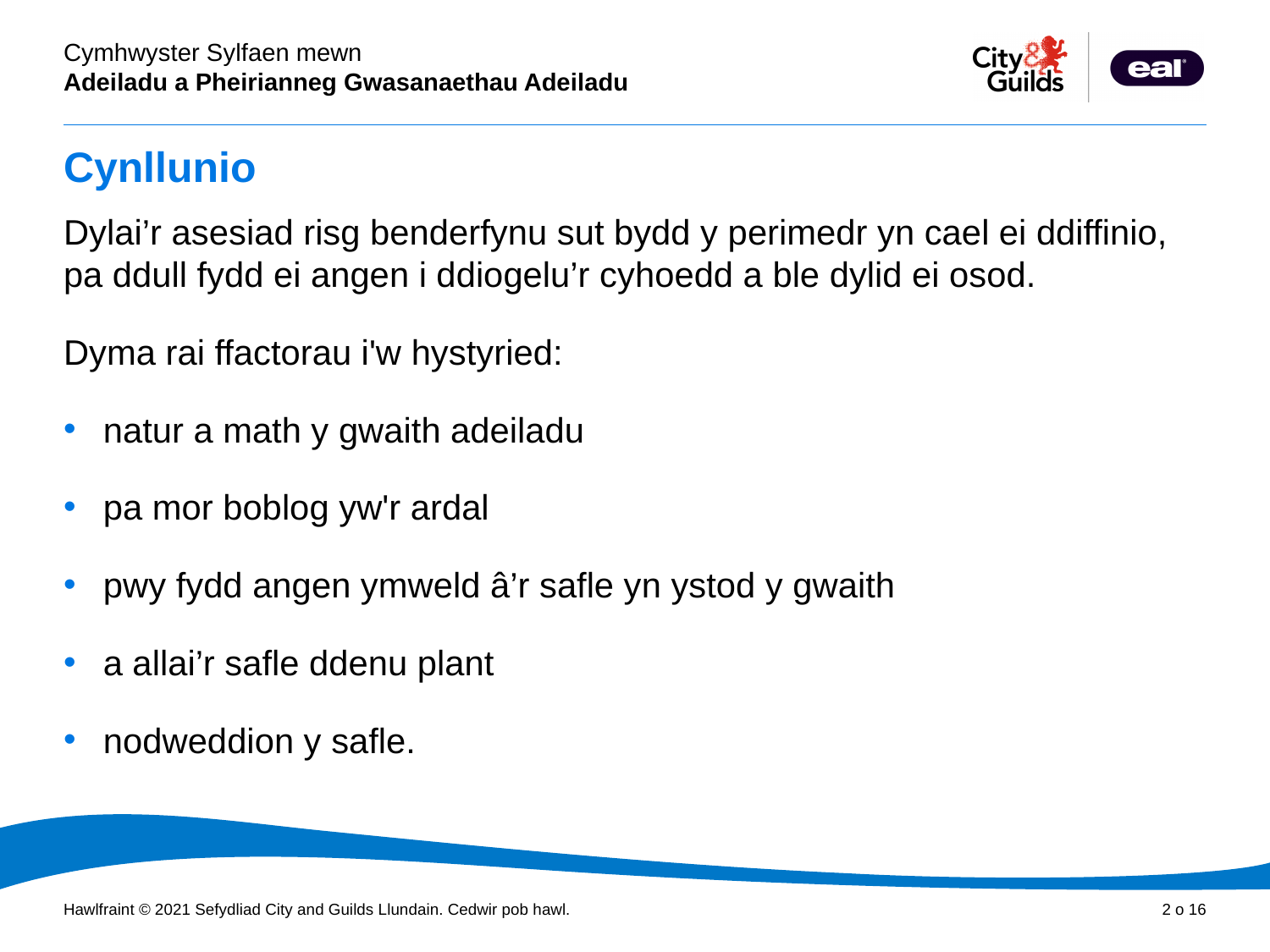

# Cynllunio
Dylai’r asesiad risg benderfynu sut bydd y perimedr yn cael ei ddiffinio, pa ddull fydd ei angen i ddiogelu’r cyhoedd a ble dylid ei osod.
Dyma rai ffactorau i'w hystyried:
natur a math y gwaith adeiladu
pa mor boblog yw'r ardal
pwy fydd angen ymweld â’r safle yn ystod y gwaith
a allai’r safle ddenu plant
nodweddion y safle.